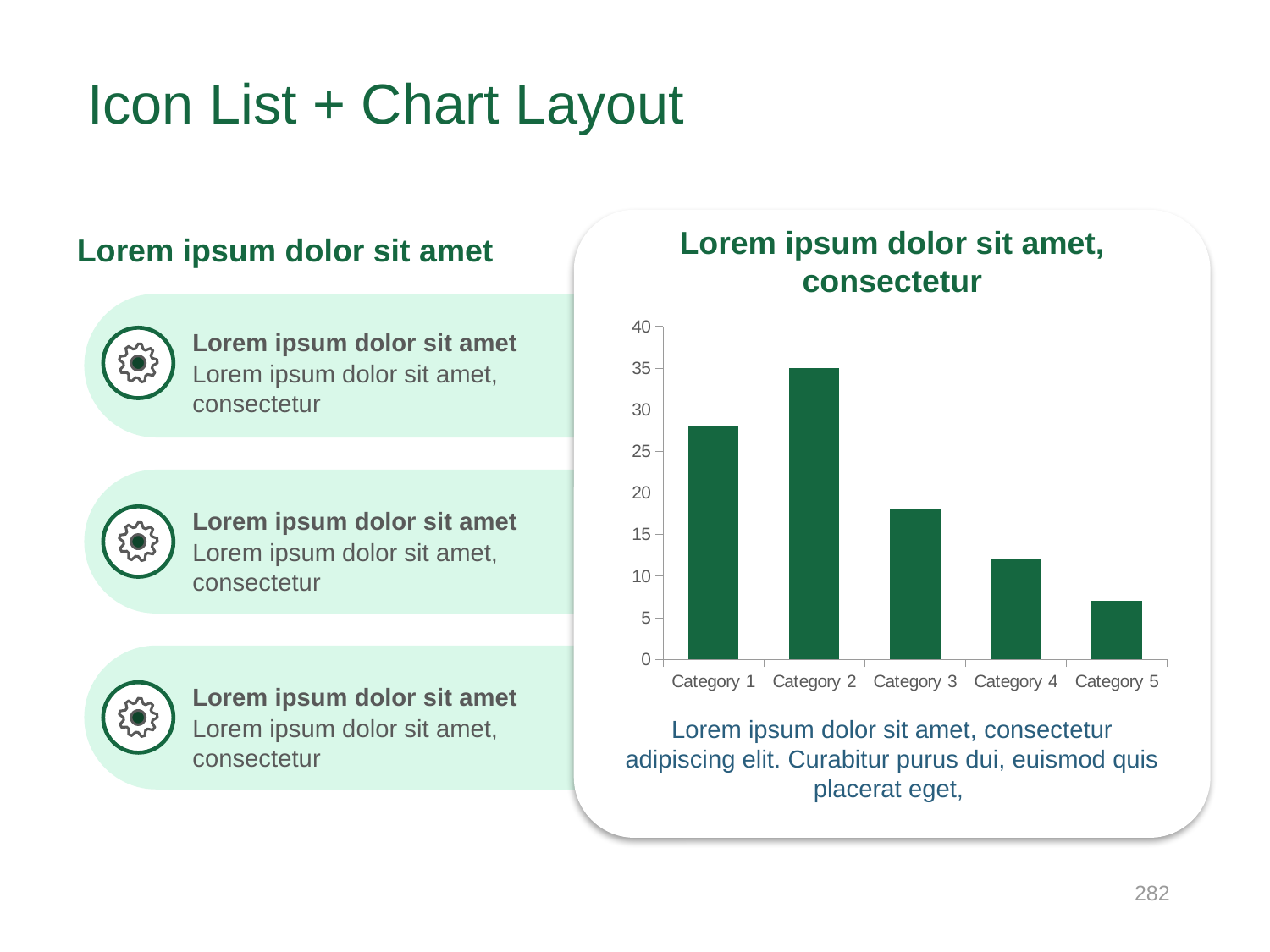

# Icon List + Chart Layout

Lorem ipsum dolor sit amet
Lorem ipsum dolor sit amet, consectetur

### Chart

| Category | Segment Share |
|---|---|
| Category 1 | 28.0 |
| Category 2 | 35.0 |
| Category 3 | 18.0 |
| Category 4 | 12.0 |
| Category 5 | 7.0 |
Lorem ipsum dolor sit amet
Lorem ipsum dolor sit amet, consectetur

Lorem ipsum dolor sit amet
Lorem ipsum dolor sit amet, consectetur

Lorem ipsum dolor sit amet
Lorem ipsum dolor sit amet, consectetur

Lorem ipsum dolor sit amet, consectetur adipiscing elit. Curabitur purus dui, euismod quis placerat eget,
282